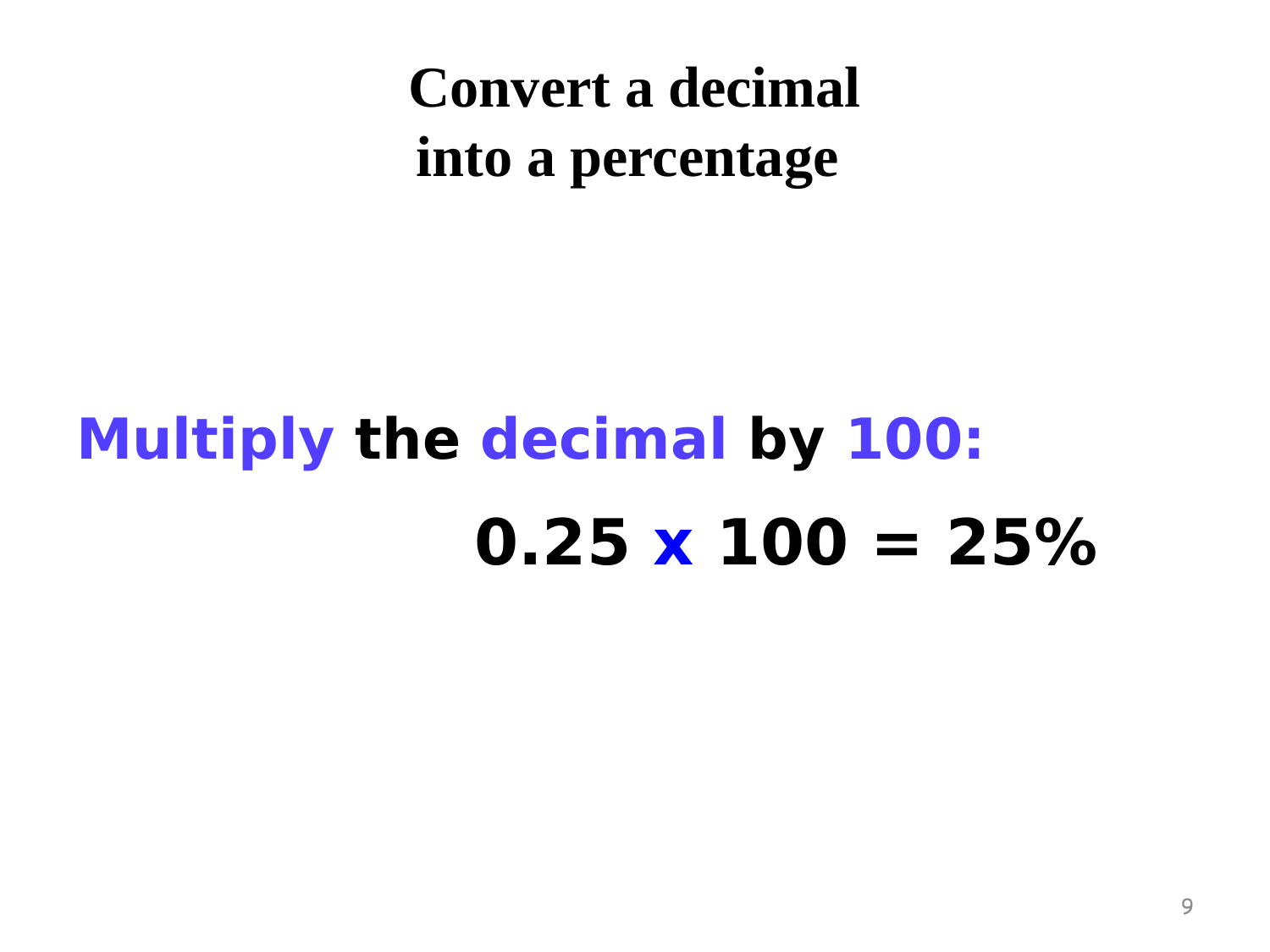

# Convert a decimal into a percentage
Multiply the decimal by 100:
	        0.25 x 100 = 25%
9